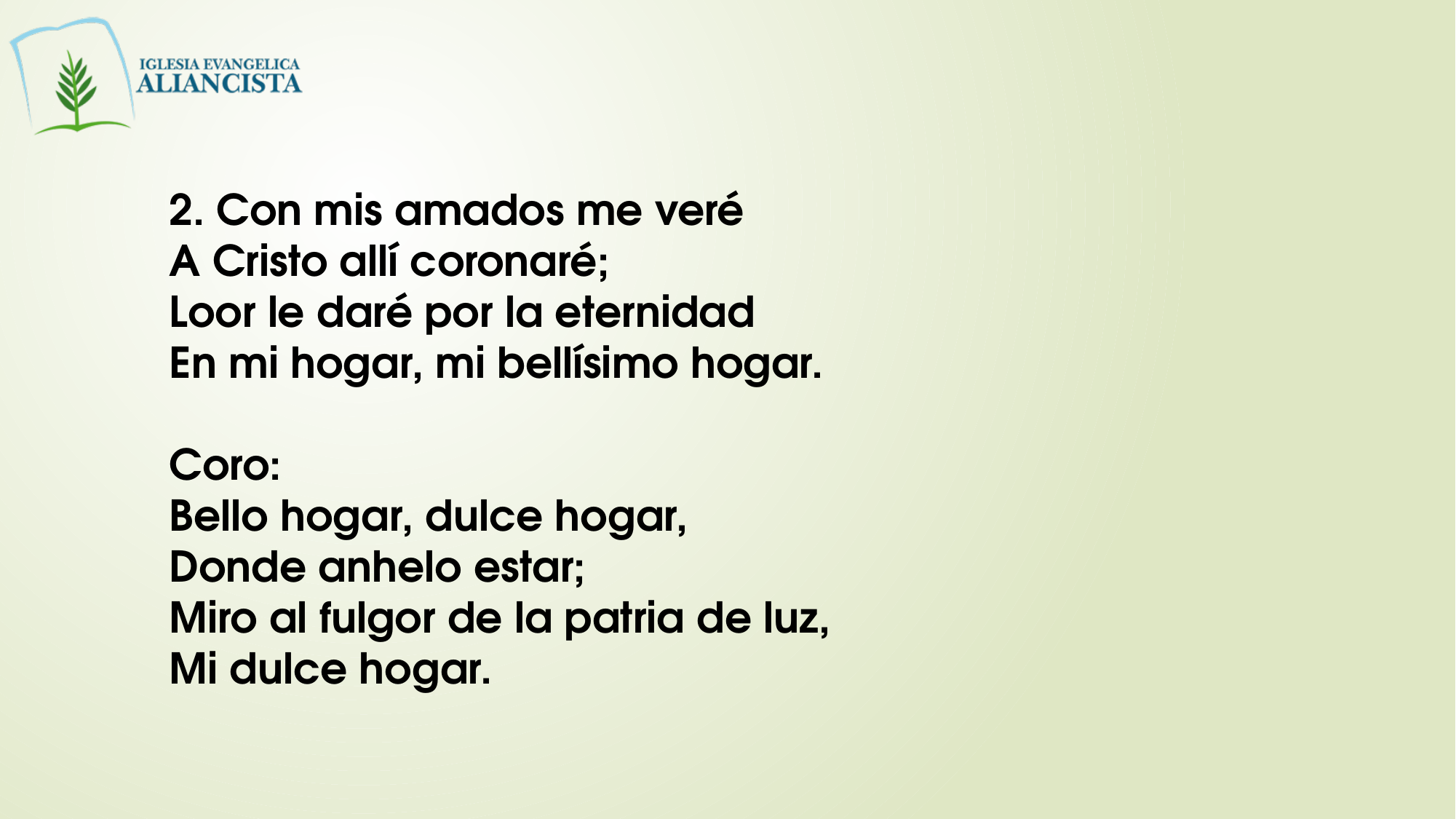

2. Con mis amados me veré
A Cristo allí coronaré;
Loor le daré por la eternidad
En mi hogar, mi bellísimo hogar.

Coro:
Bello hogar, dulce hogar,
Donde anhelo estar;
Miro al fulgor de la patria de luz,
Mi dulce hogar.